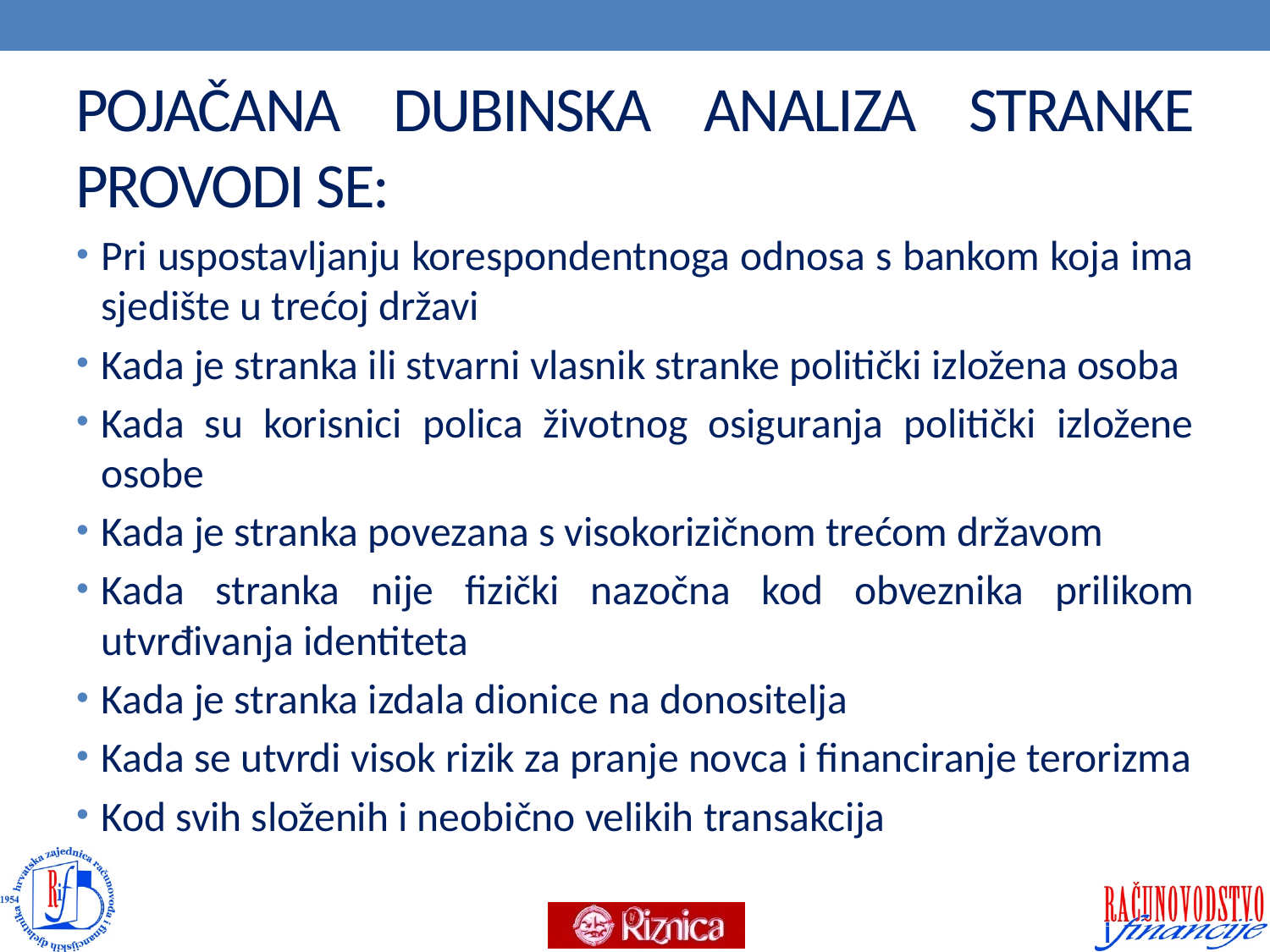

# POJAČANA DUBINSKA ANALIZA STRANKE PROVODI SE:
Pri uspostavljanju korespondentnoga odnosa s bankom koja ima sjedište u trećoj državi
Kada je stranka ili stvarni vlasnik stranke politički izložena osoba
Kada su korisnici polica životnog osiguranja politički izložene osobe
Kada je stranka povezana s visokorizičnom trećom državom
Kada stranka nije fizički nazočna kod obveznika prilikom utvrđivanja identiteta
Kada je stranka izdala dionice na donositelja
Kada se utvrdi visok rizik za pranje novca i financiranje terorizma
Kod svih složenih i neobično velikih transakcija